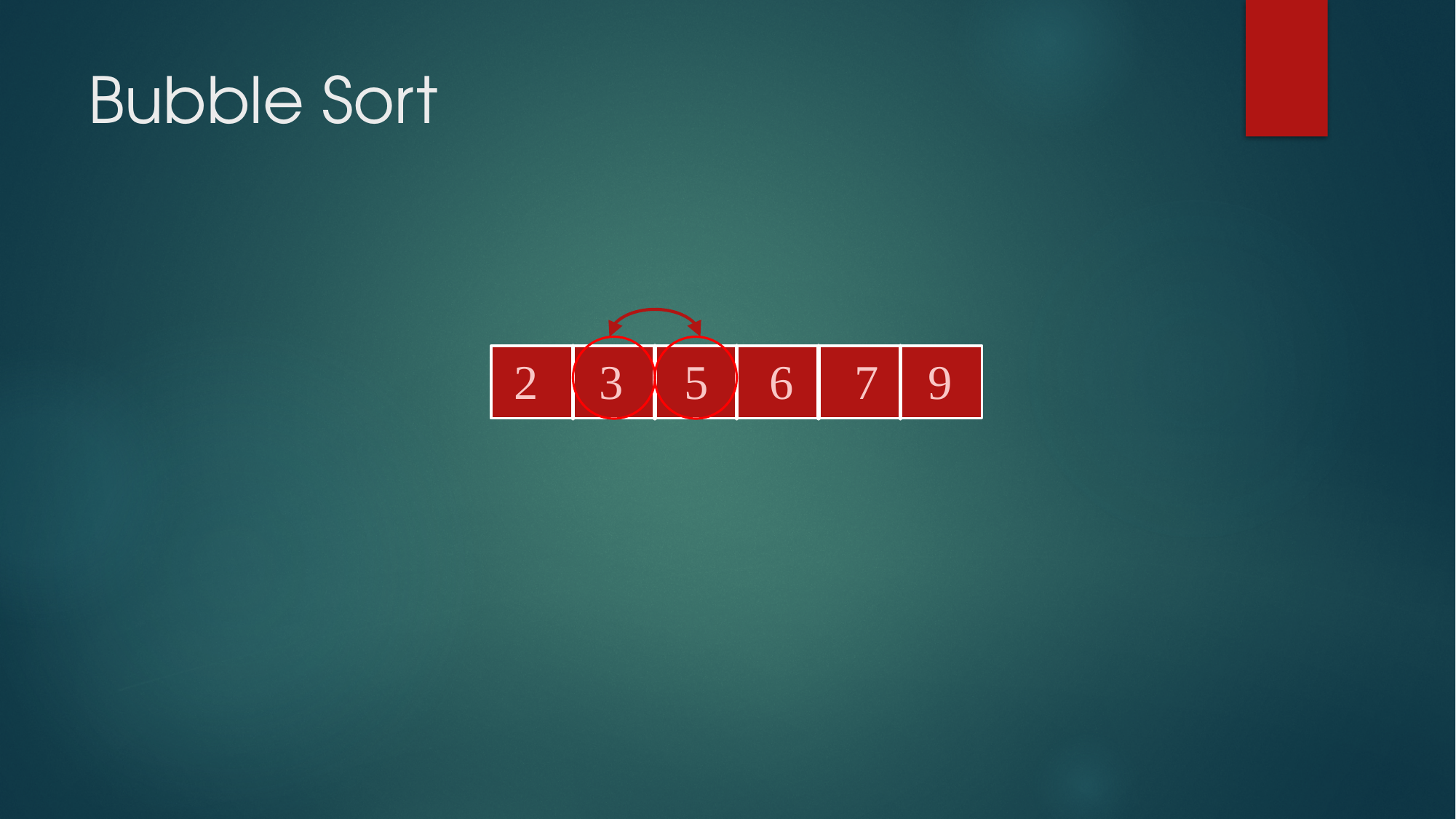

# Bubble Sort

 2     3     5     6     7    9